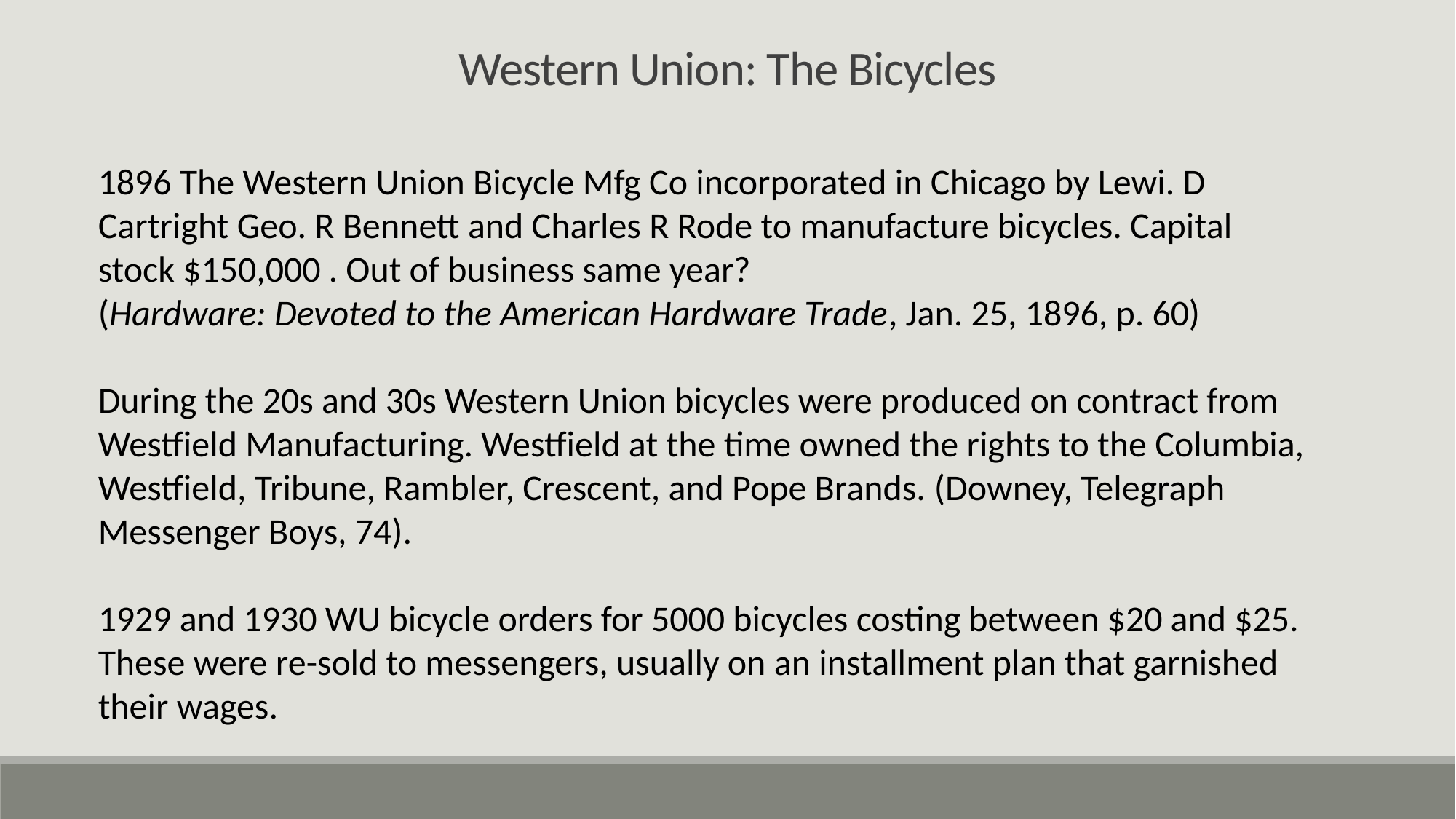

Western Union: The Bicycles
1896 The Western Union Bicycle Mfg Co incorporated in Chicago by Lewi. D Cartright Geo. R Bennett and Charles R Rode to manufacture bicycles. Capital stock $150,000 . Out of business same year?
(Hardware: Devoted to the American Hardware Trade, Jan. 25, 1896, p. 60)

During the 20s and 30s Western Union bicycles were produced on contract from Westfield Manufacturing. Westfield at the time owned the rights to the Columbia, Westfield, Tribune, Rambler, Crescent, and Pope Brands. (Downey, Telegraph Messenger Boys, 74).
1929 and 1930 WU bicycle orders for 5000 bicycles costing between $20 and $25. These were re-sold to messengers, usually on an installment plan that garnished their wages.